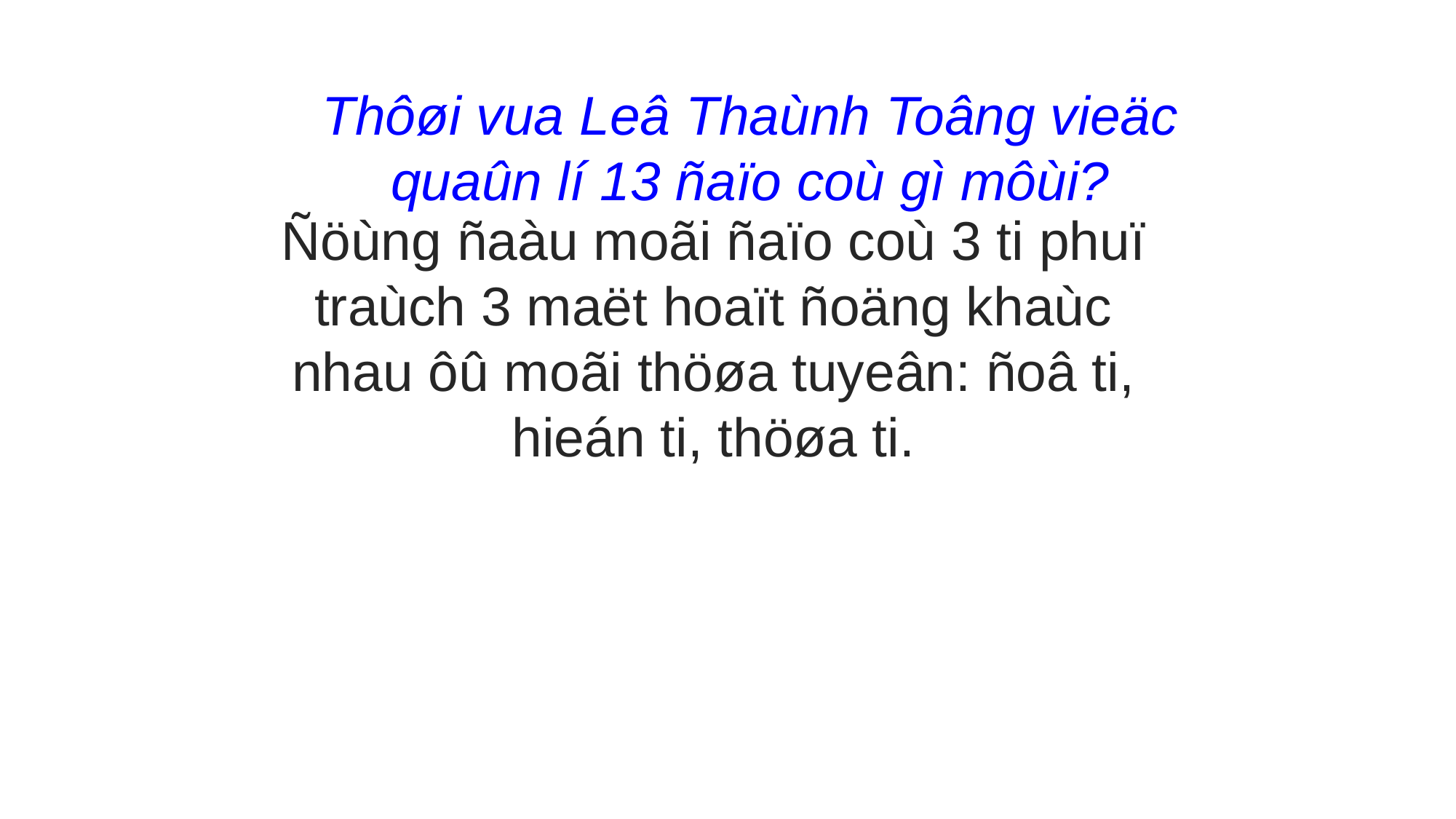

Thôøi vua Leâ Thaùnh Toâng vieäc quaûn lí 13 ñaïo coù gì môùi?

Ñöùng ñaàu moãi ñaïo coù 3 ti phuï traùch 3 maët hoaït ñoäng khaùc nhau ôû moãi thöøa tuyeân: ñoâ ti, hieán ti, thöøa ti.